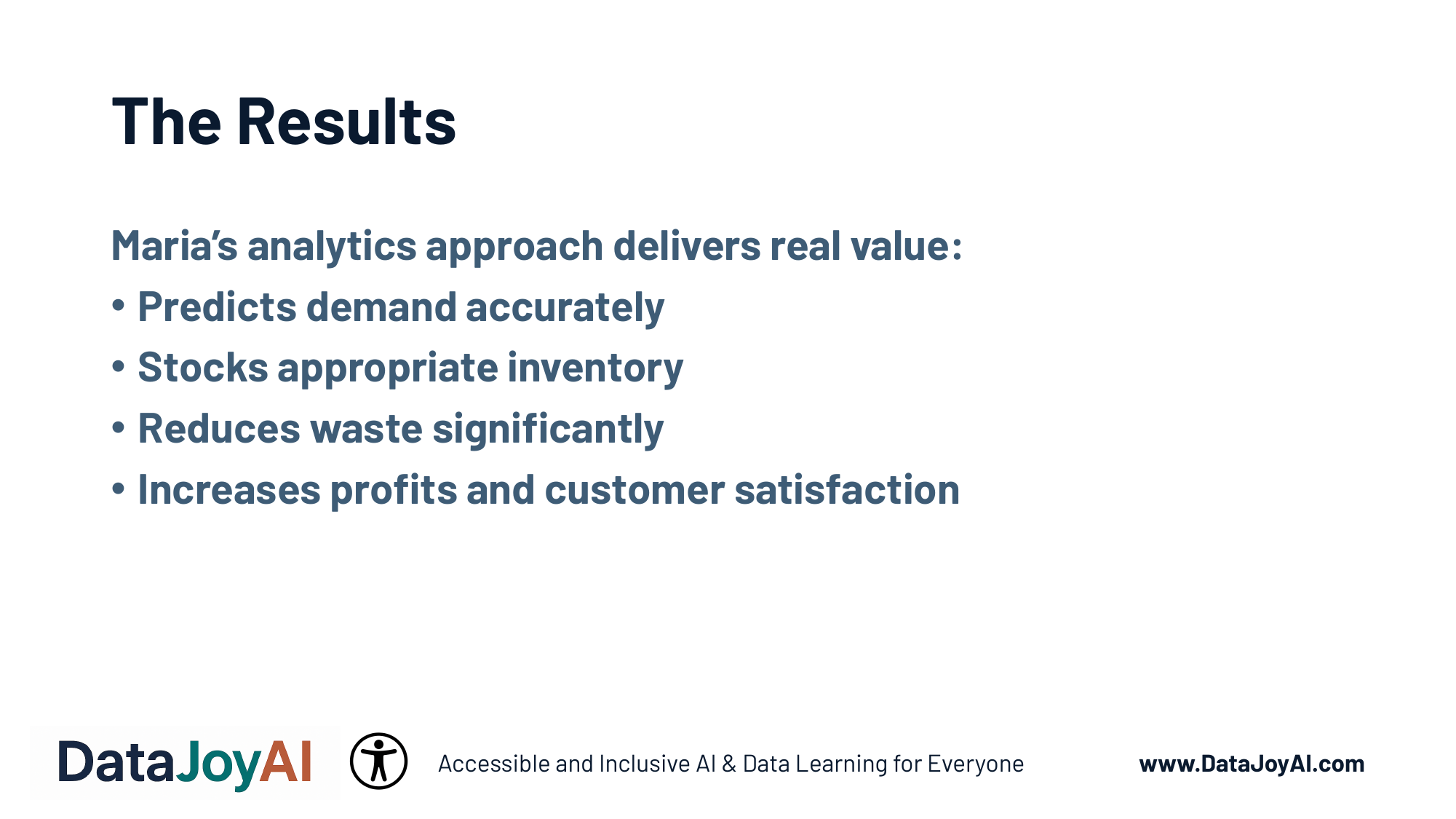

# The Results
Maria’s analytics approach delivers real value:
Predicts demand accurately
Stocks appropriate inventory
Reduces waste significantly
Increases profits and customer satisfaction